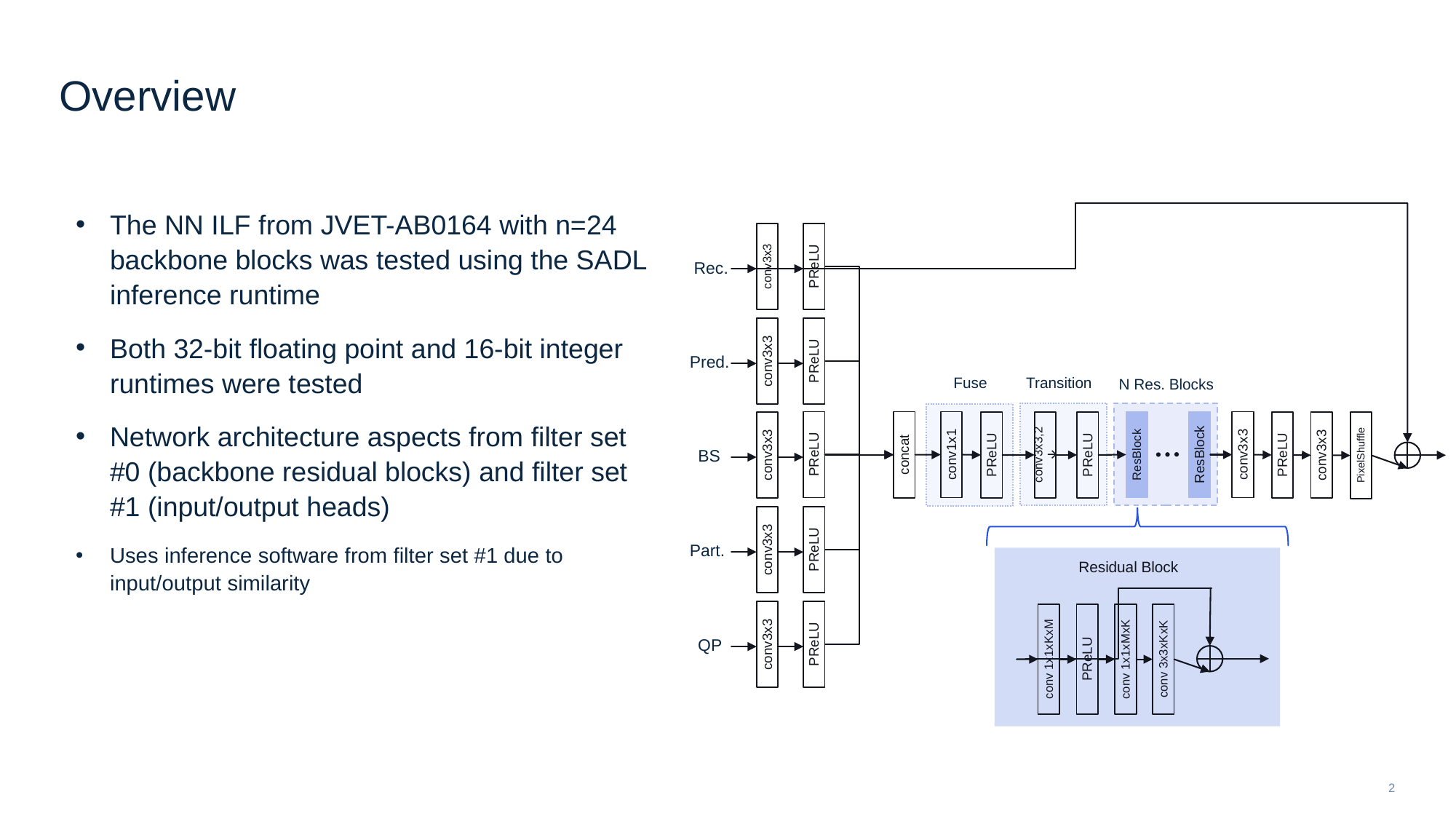

# Overview
PReLU
conv3x3
Rec.
PReLU
conv3x3
Pred.
Fuse
Transition
N Res. Blocks

ResBlock
conv3x3
ResBlock
PReLU
conv1x1
concat
conv3x3
conv3x3,2ↆ
PReLU
PReLU
PReLU
conv3x3
PixelShuffle
BS
PReLU
conv3x3
Part.

Residual Block
PReLU
conv3x3
QP

PReLU
conv 3x3xKxK
conv 1x1xKxM
conv 1x1xMxK
The NN ILF from JVET-AB0164 with n=24 backbone blocks was tested using the SADL inference runtime
Both 32-bit floating point and 16-bit integer runtimes were tested
Network architecture aspects from filter set #0 (backbone residual blocks) and filter set #1 (input/output heads)
Uses inference software from filter set #1 due to input/output similarity